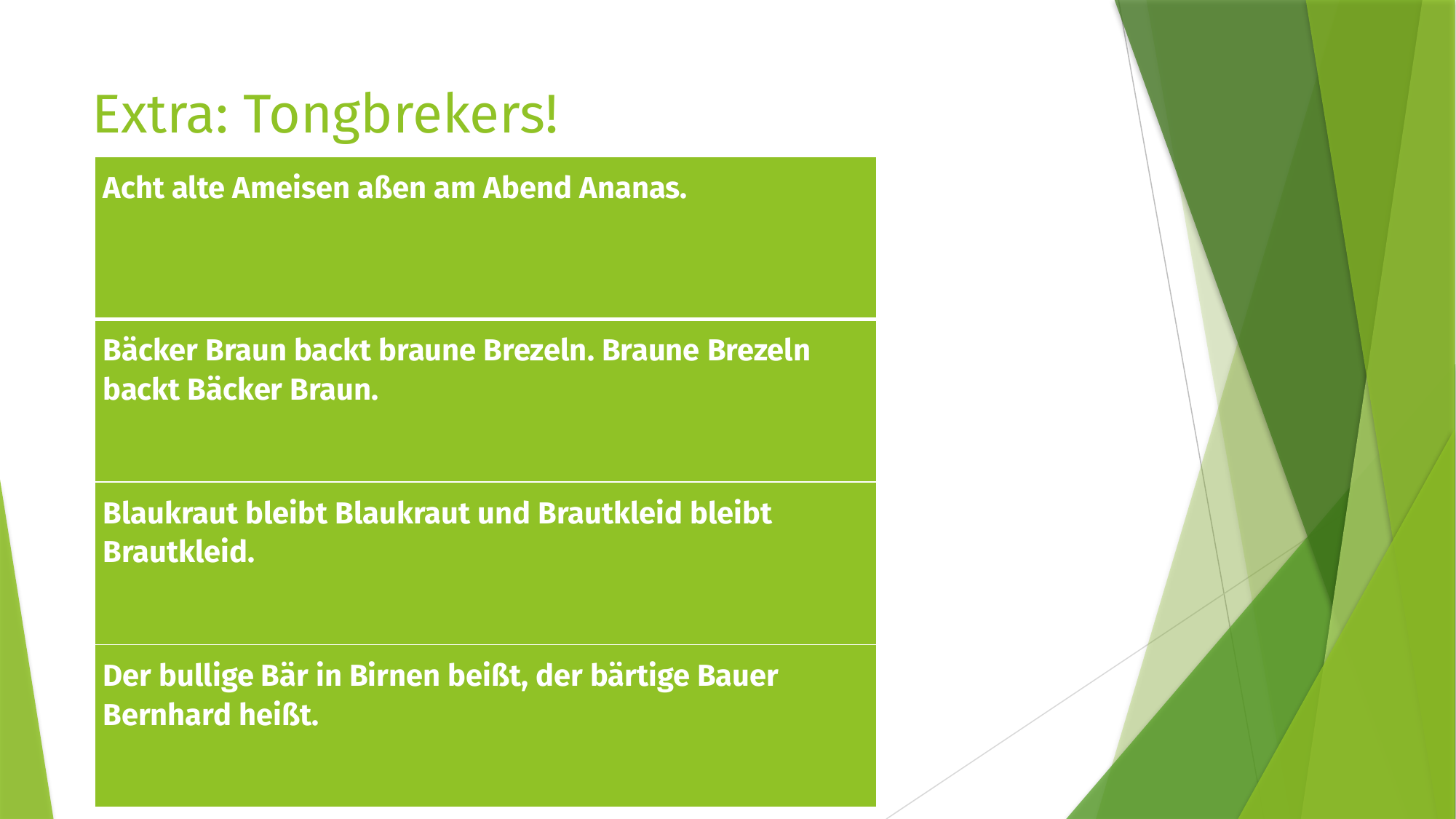

# Extra: Tongbrekers!
| Acht alte Ameisen aßen am Abend Ananas. |
| --- |
| Bäcker Braun backt braune Brezeln. Braune Brezeln backt Bäcker Braun. |
| Blaukraut bleibt Blaukraut und Brautkleid bleibt Brautkleid. |
| Der bullige Bär in Birnen beißt, der bärtige Bauer Bernhard heißt. |